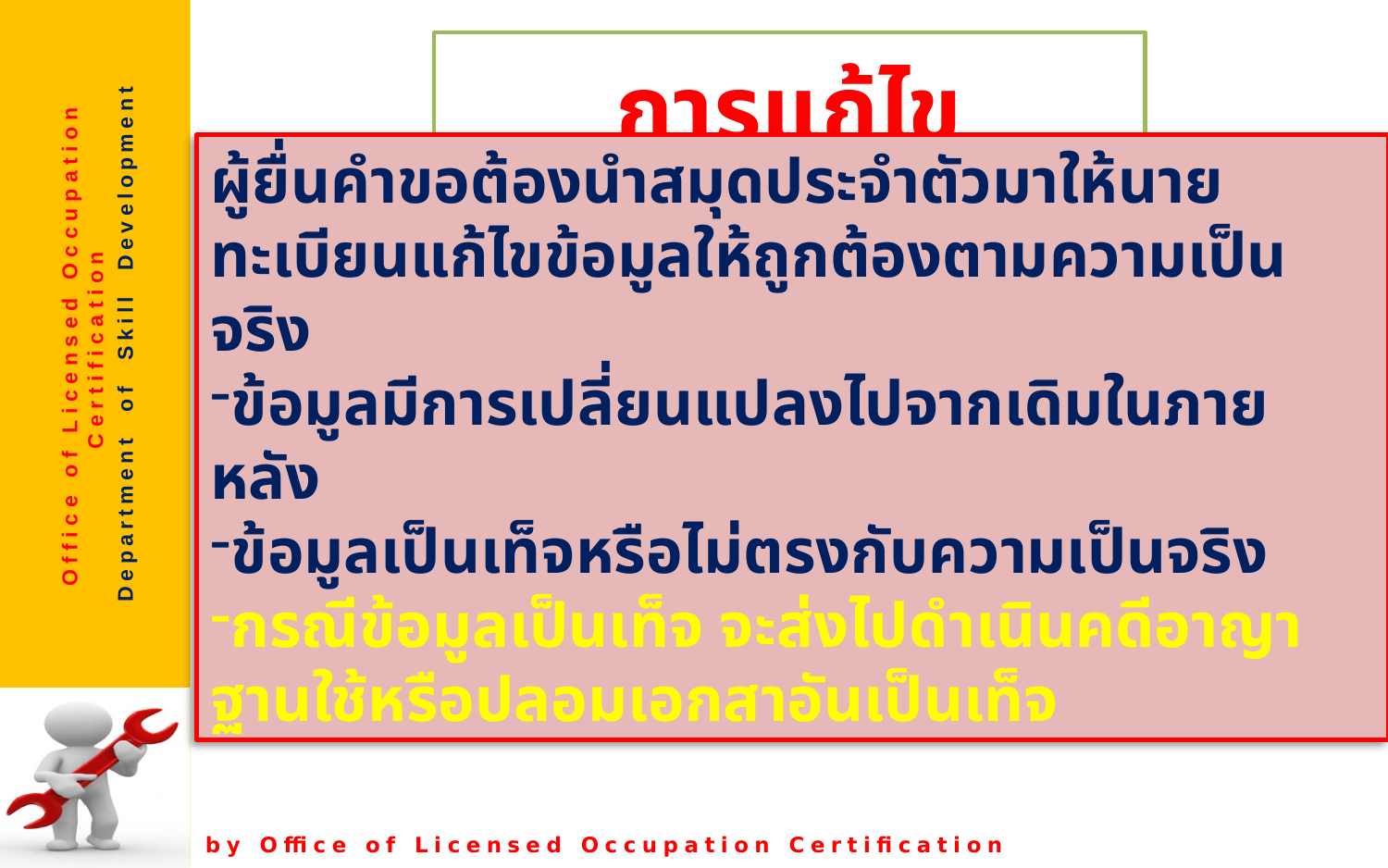

# การแก้ไข
ผู้ยื่นคำขอต้องนำสมุดประจำตัวมาให้นายทะเบียนแก้ไขข้อมูลให้ถูกต้องตามความเป็นจริง
ข้อมูลมีการเปลี่ยนแปลงไปจากเดิมในภายหลัง
ข้อมูลเป็นเท็จหรือไม่ตรงกับความเป็นจริง
กรณีข้อมูลเป็นเท็จ จะส่งไปดำเนินคดีอาญาฐานใช้หรือปลอมเอกสาอันเป็นเท็จ